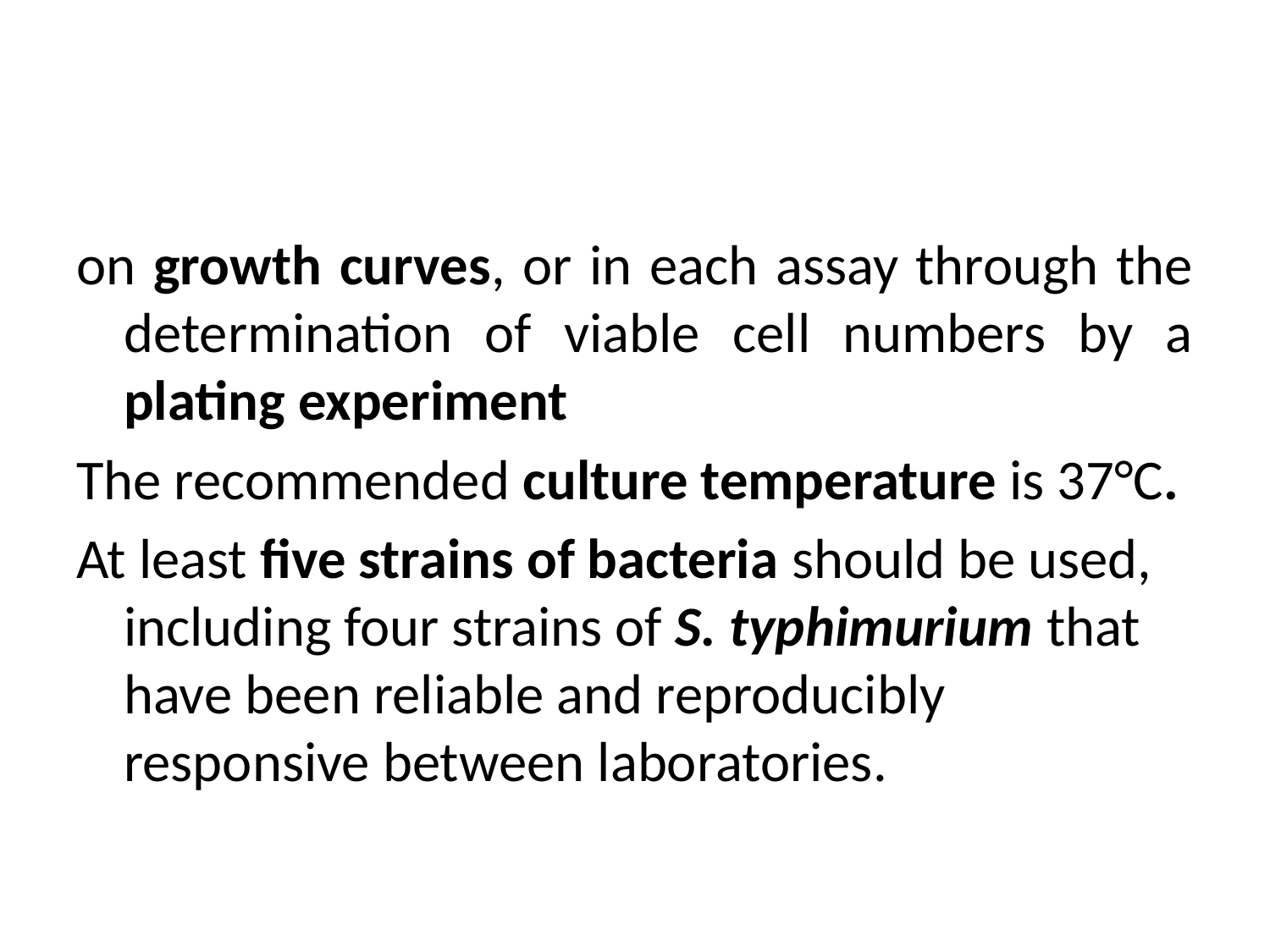

on growth curves, or in each assay through the determination of viable cell numbers by a plating experiment
The recommended culture temperature is 37°C.
At least five strains of bacteria should be used, including four strains of S. typhimurium that have been reliable and reproducibly responsive between laboratories.